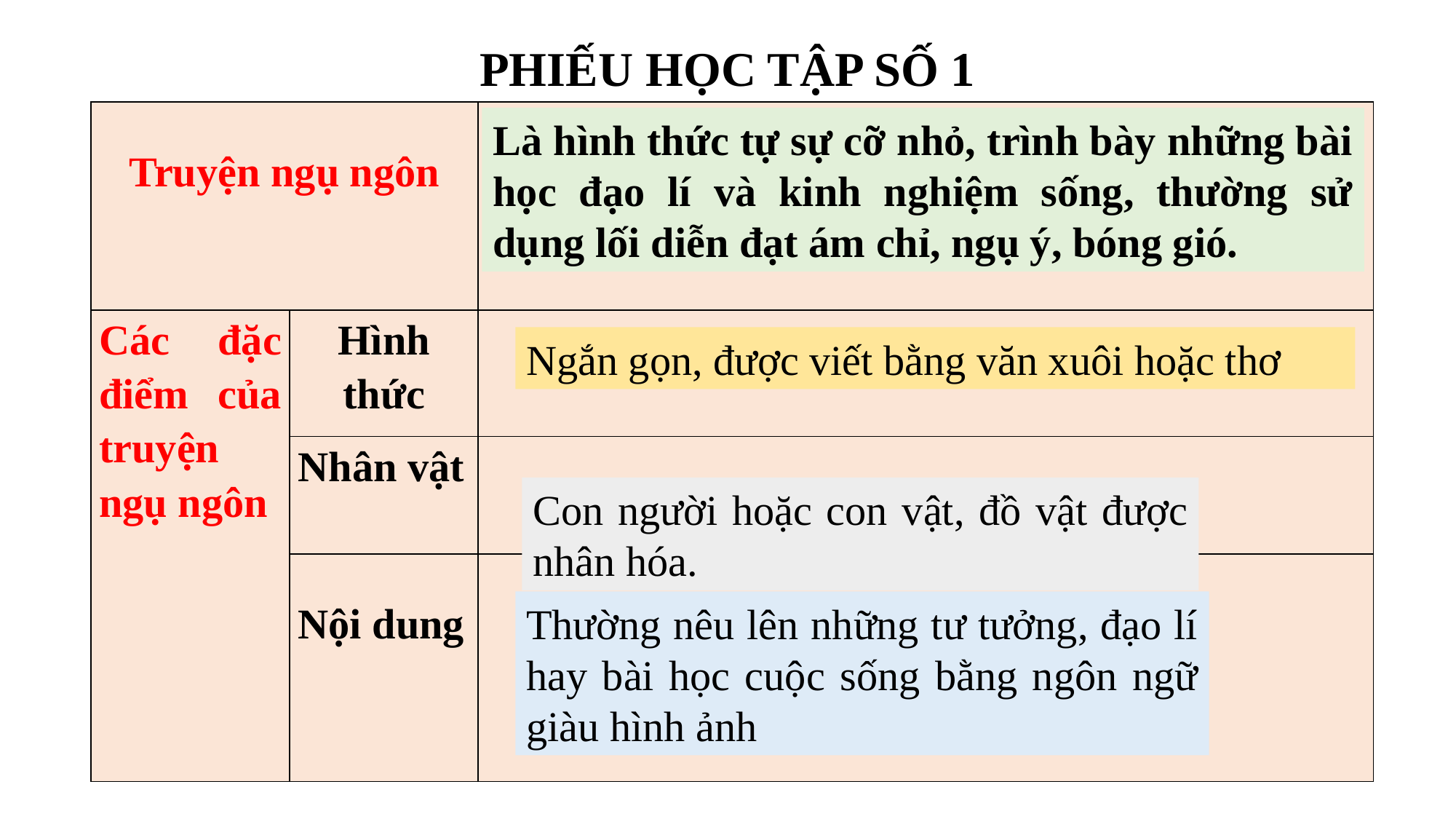

PHIẾU HỌC TẬP SỐ 1
| Truyện ngụ ngôn |  |  |
| --- | --- | --- |
| Các đặc điểm của truyện ngụ ngôn | Hình thức |  |
|  | Nhân vật |  |
|  | Nội dung |  |
Là hình thức tự sự cỡ nhỏ, trình bày những bài học đạo lí và kinh nghiệm sống, thường sử dụng lối diễn đạt ám chỉ, ngụ ý, bóng gió.
Ngắn gọn, được viết bằng văn xuôi hoặc thơ
Con người hoặc con vật, đồ vật được nhân hóa.
Thường nêu lên những tư tưởng, đạo lí hay bài học cuộc sống bằng ngôn ngữ giàu hình ảnh